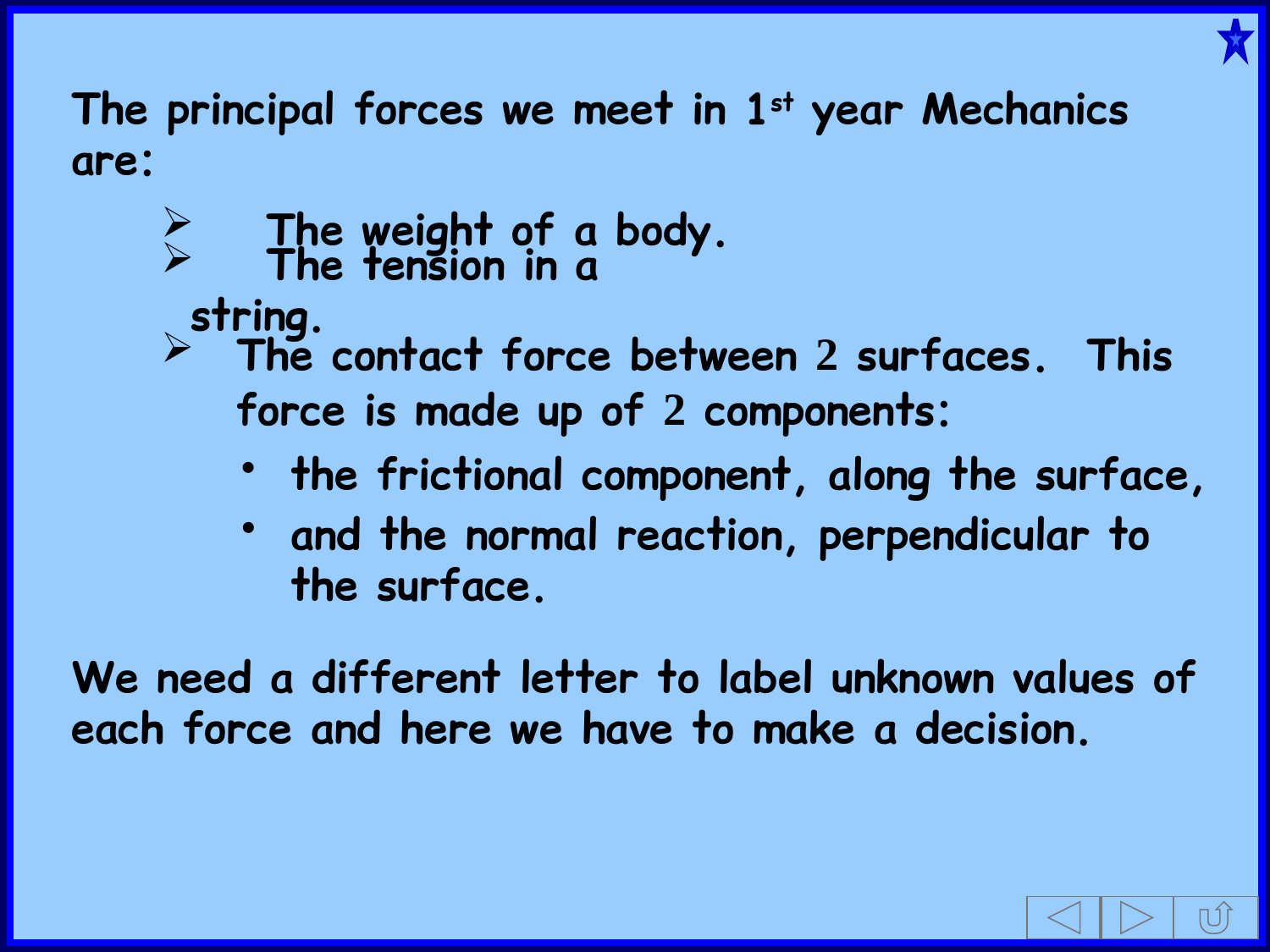

The principal forces we meet in 1st year Mechanics are:
	The weight of a body.
	The tension in a string.
The contact force between 2 surfaces.  This force is made up of 2 components:
the frictional component, along the surface,
and the normal reaction, perpendicular to the surface.
We need a different letter to label unknown values of each force and here we have to make a decision.